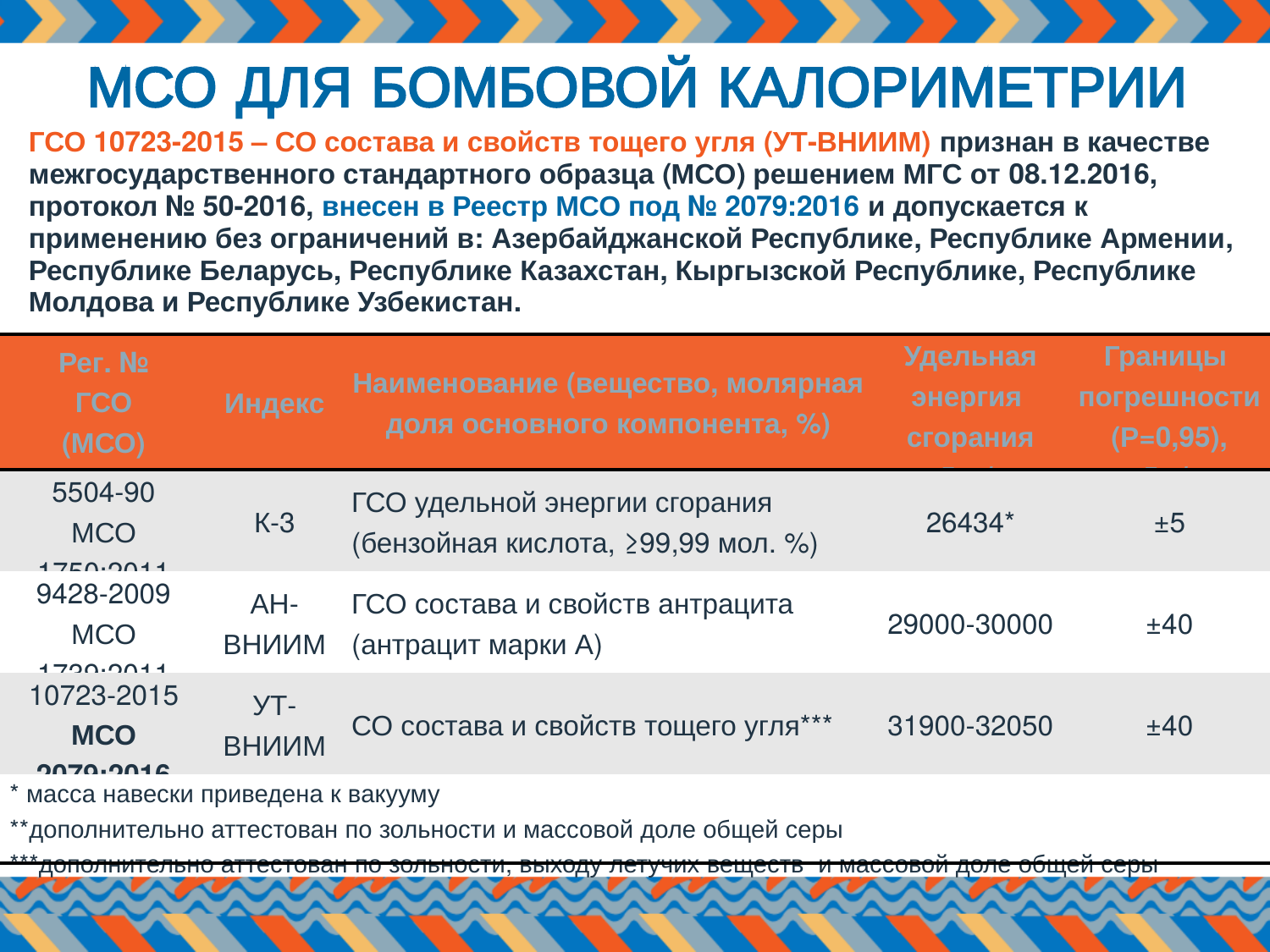

МСО ДЛЯ БОМБОВОЙ КАЛОРИМЕТРИИ
ГСО 10723-2015 – СО состава и свойств тощего угля (УТ-ВНИИМ) признан в качестве межгосударственного стандартного образца (МСО) решением МГС от 08.12.2016, протокол № 50-2016, внесен в Реестр МСО под № 2079:2016 и допускается к применению без ограничений в: Азербайджанской Республике, Республике Армении, Республике Беларусь, Республике Казахстан, Кыргызской Республике, Республике Молдова и Республике Узбекистан.
| Рег. № ГСО (МСО) | Индекс | Наименование (вещество, молярная доля основного компонента, %) | Удельная энергия сгорания кДж /кг | Границы погрешности (Р=0,95), кДж/кг |
| --- | --- | --- | --- | --- |
| 5504-90 МСО 1750:2011 | К-3 | ГСО удельной энергии сгорания (бензойная кислота, ≥99,99 мол. %) | 26434\* | ±5 |
| 9428-2009 МСО 1739:2011 | АН-ВНИИМ | ГСО состава и свойств антрацита (антрацит марки А) | 29000-30000 | ±40 |
| 10723-2015 МСО 2079:2016 | УТ-ВНИИМ | СО состава и свойств тощего угля\*\*\* | 31900-32050 | ±40 |
| \* масса навески приведена к вакууму \*\*дополнительно аттестован по зольности и массовой доле общей серы \*\*\*дополнительно аттестован по зольности, выходу летучих веществ и массовой доле общей серы |  |  |  |  |